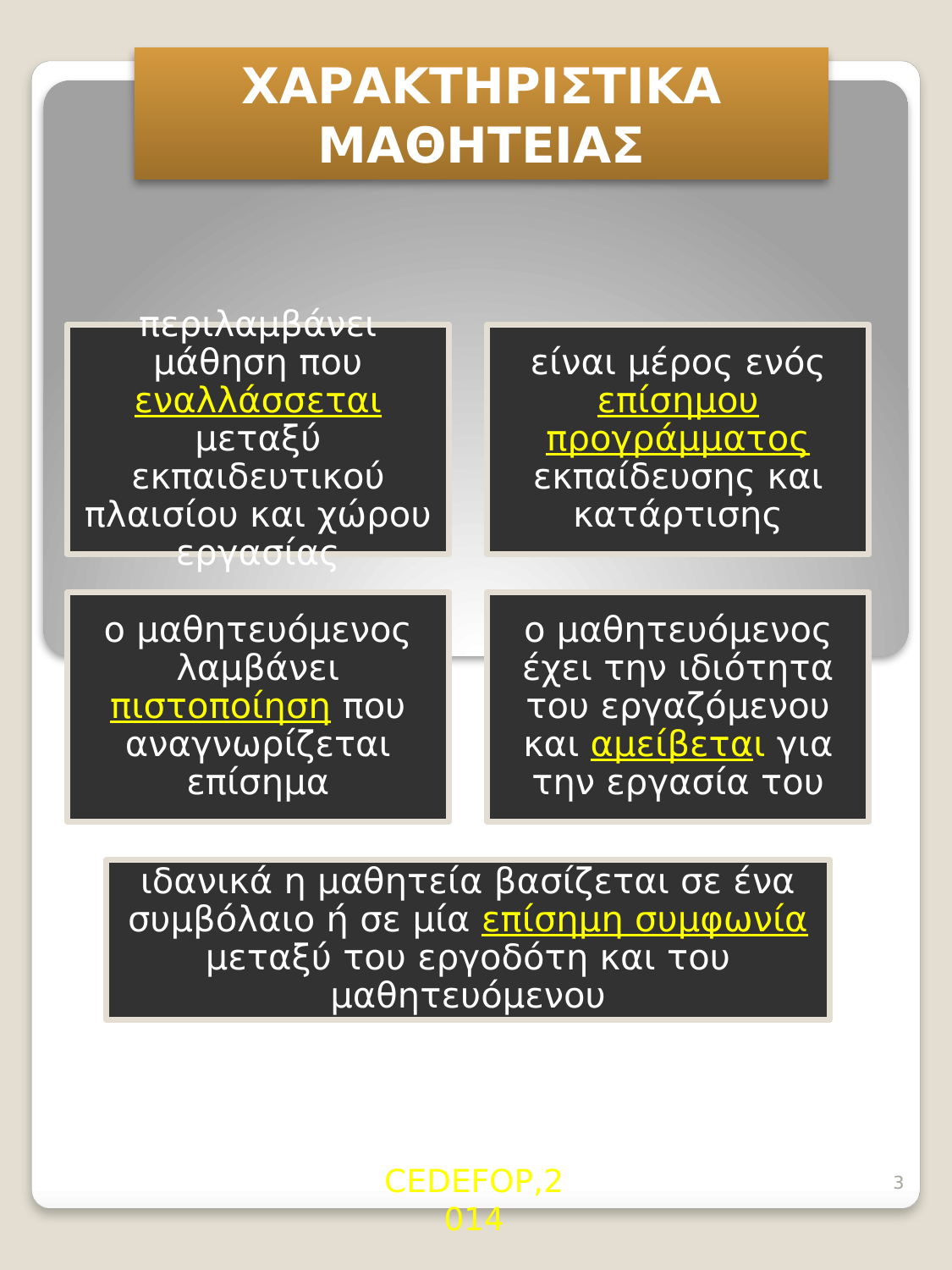

ΧΑΡΑΚΤΗΡΙΣΤΙΚΑ ΜΑΘΗΤΕΙΑΣ
περιλαμβάνει μάθηση που εναλλάσσεται μεταξύ εκπαιδευτικού πλαισίου και χώρου εργασίας
είναι μέρος ενός επίσημου προγράμματος εκπαίδευσης και κατάρτισης
ο μαθητευόμενος λαμβάνει πιστοποίηση που αναγνωρίζεται επίσημα
ο μαθητευόμενος έχει την ιδιότητα του εργαζόμενου και αμείβεται για την εργασία του
ιδανικά η μαθητεία βασίζεται σε ένα συμβόλαιο ή σε μία επίσημη συμφωνία μεταξύ του εργοδότη και του μαθητευόμενου

3
CEDEFOP,2014